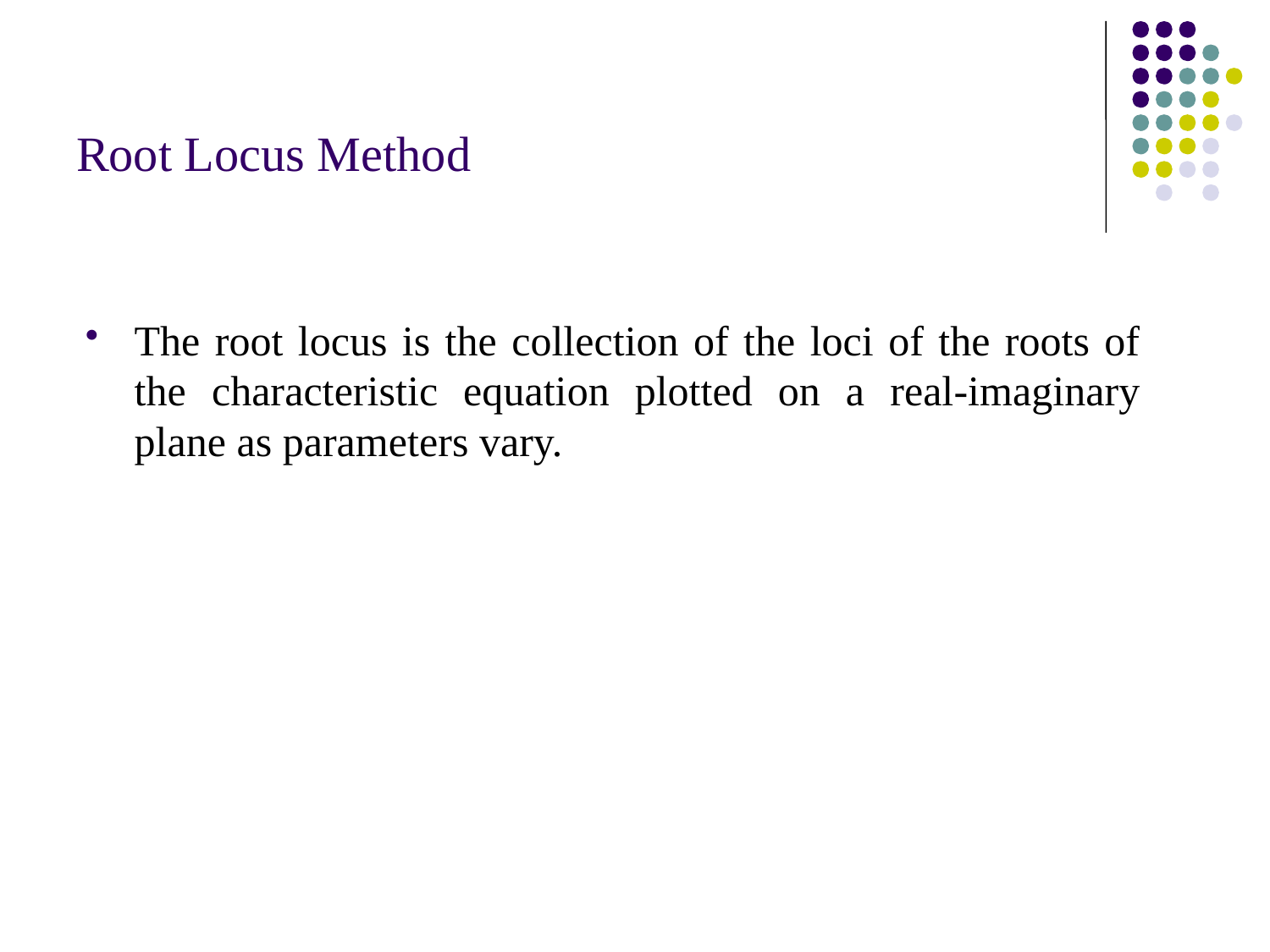

# Root Locus Method
The root locus is the collection of the loci of the roots of the characteristic equation plotted on a real-imaginary plane as parameters vary.